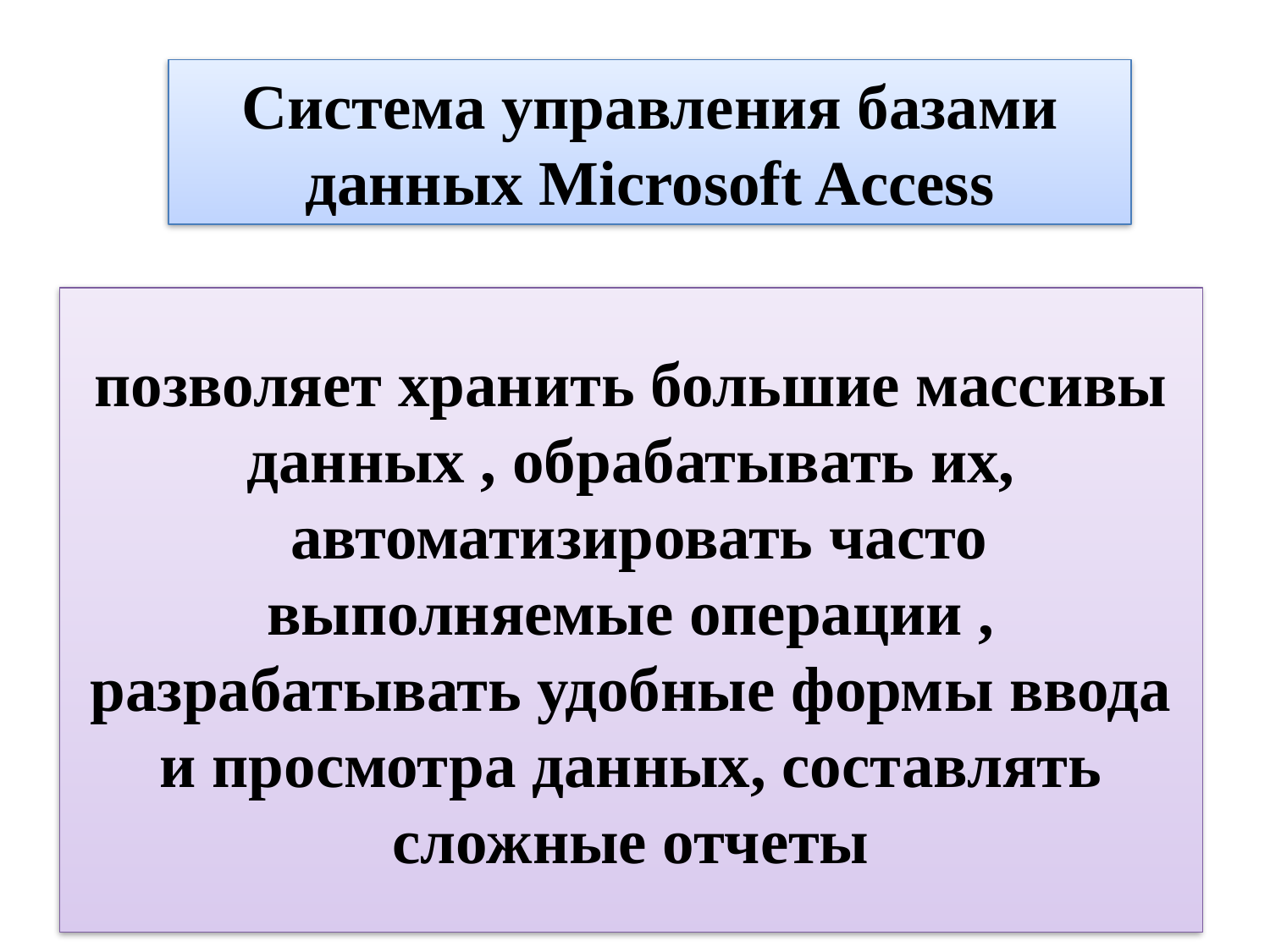

Система управления базами данных Microsoft Access
# позволяет хранить большие массивы данных , обрабатывать их, автоматизировать часто выполняемые операции , разрабатывать удобные формы ввода и просмотра данных, составлять сложные отчеты